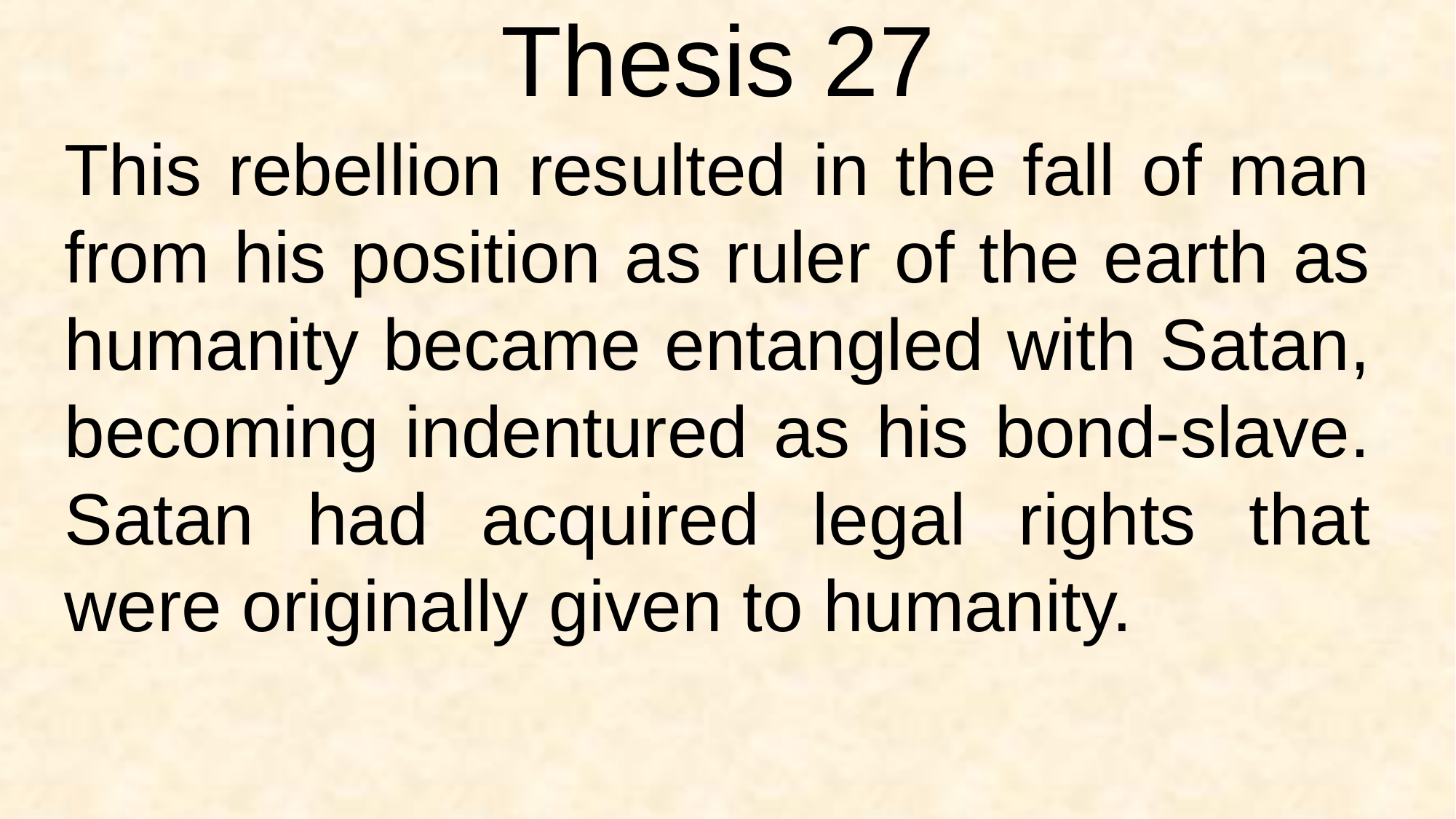

Thesis 27
This rebellion resulted in the fall of man from his position as ruler of the earth as humanity became entangled with Satan, becoming indentured as his bond-slave. Satan had acquired legal rights that were originally given to humanity.